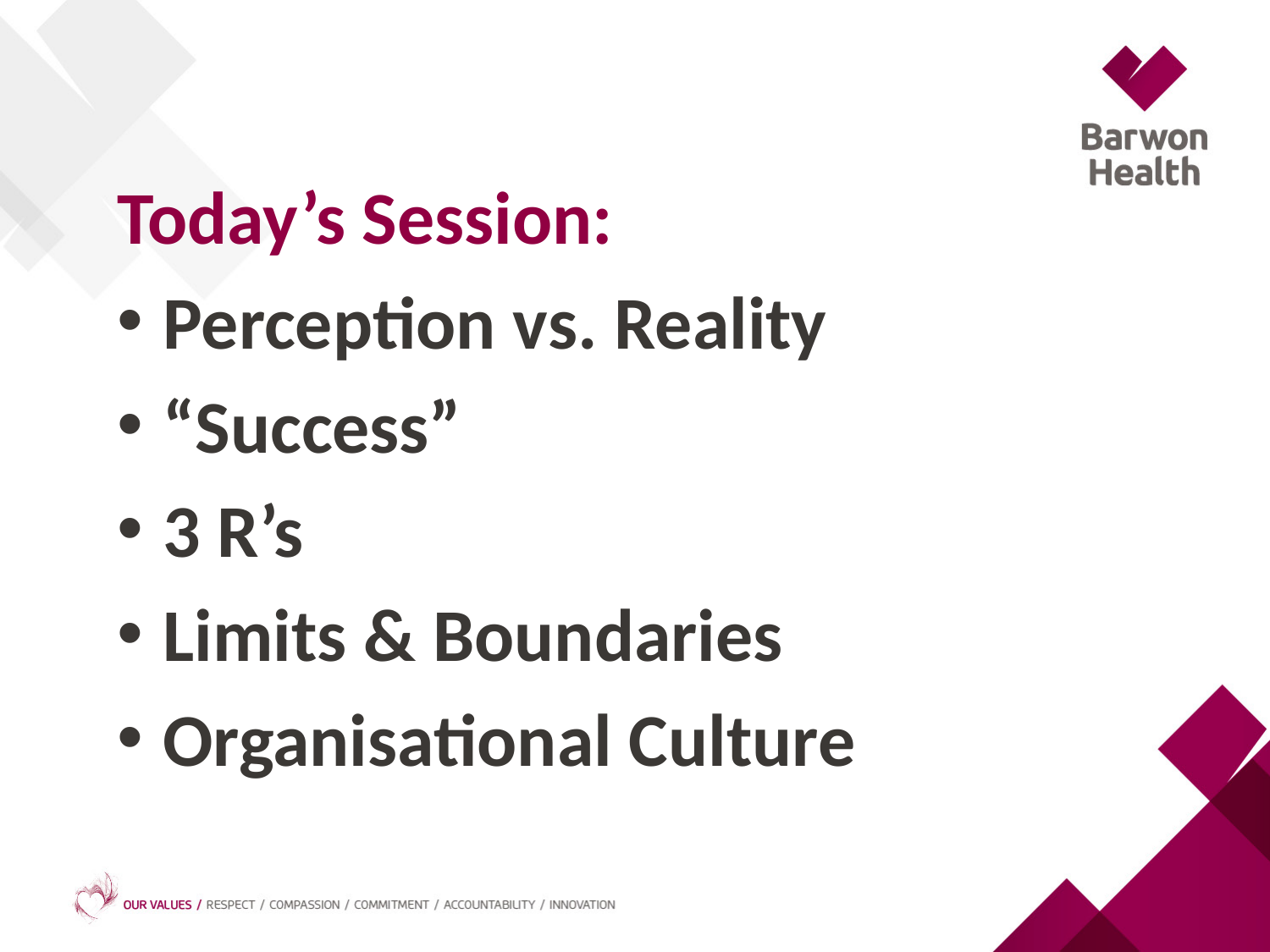

Today’s Session:
Perception vs. Reality
“Success”
3 R’s
Limits & Boundaries
Organisational Culture